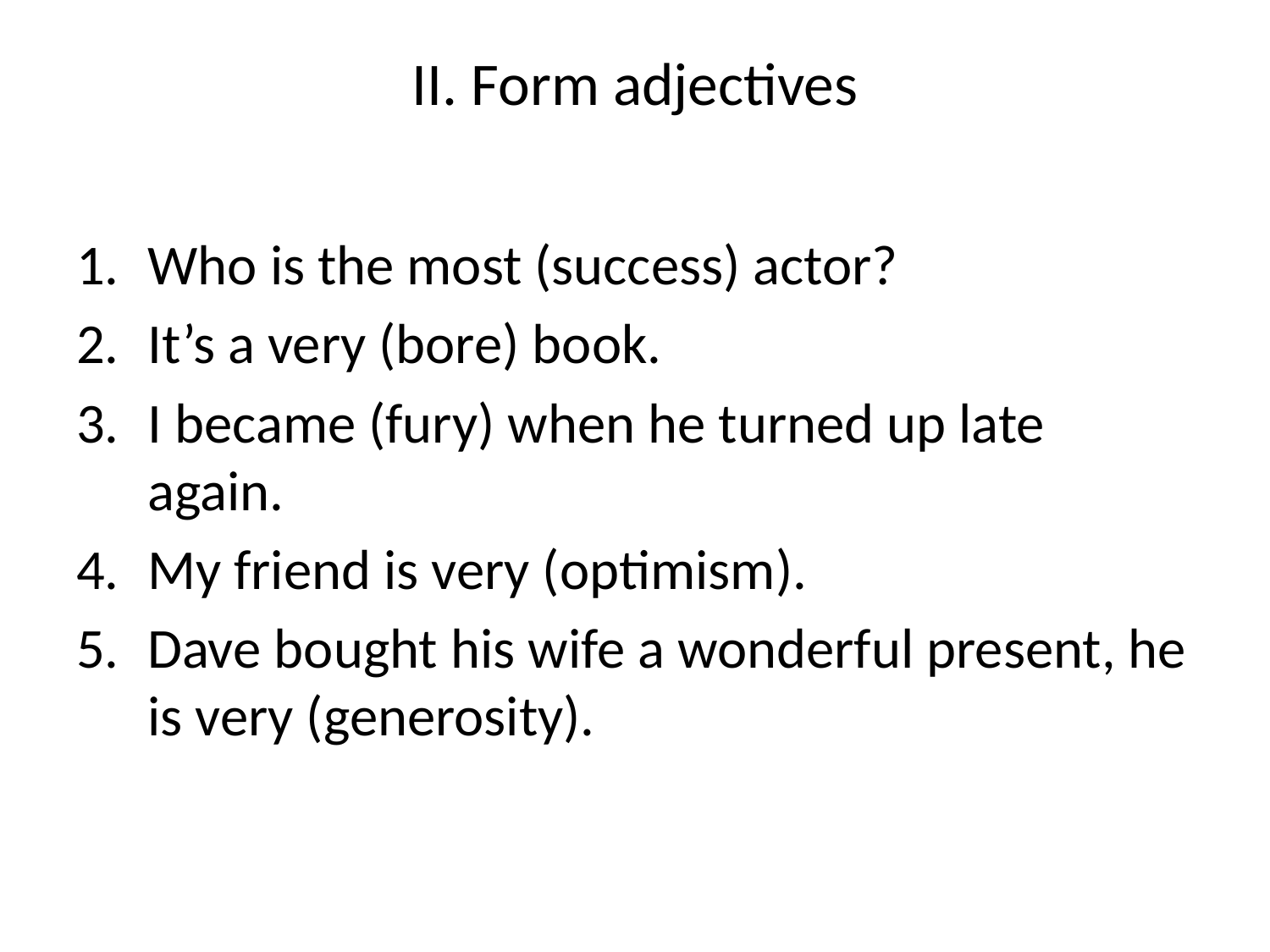

# II. Form adjectives
Who is the most (success) actor?
It’s a very (bore) book.
I became (fury) when he turned up late again.
My friend is very (optimism).
Dave bought his wife a wonderful present, he is very (generosity).